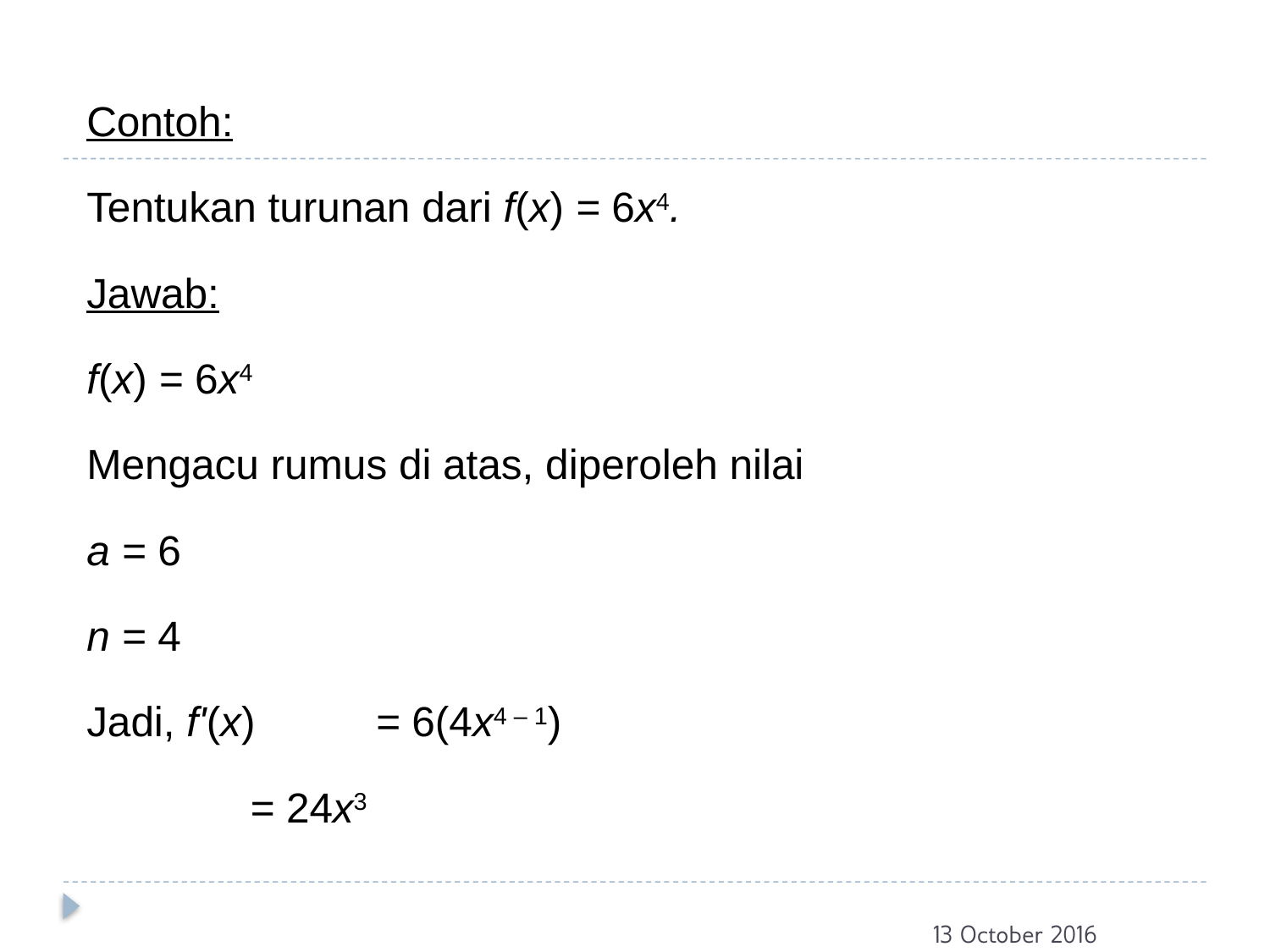

Contoh:
Tentukan turunan dari f(x) = 6x4.
Jawab:
f(x) = 6x4
Mengacu rumus di atas, diperoleh nilai
a = 6
n = 4
Jadi, f'(x)	= 6(4x4 – 1)
       	= 24x3

13 October 2016